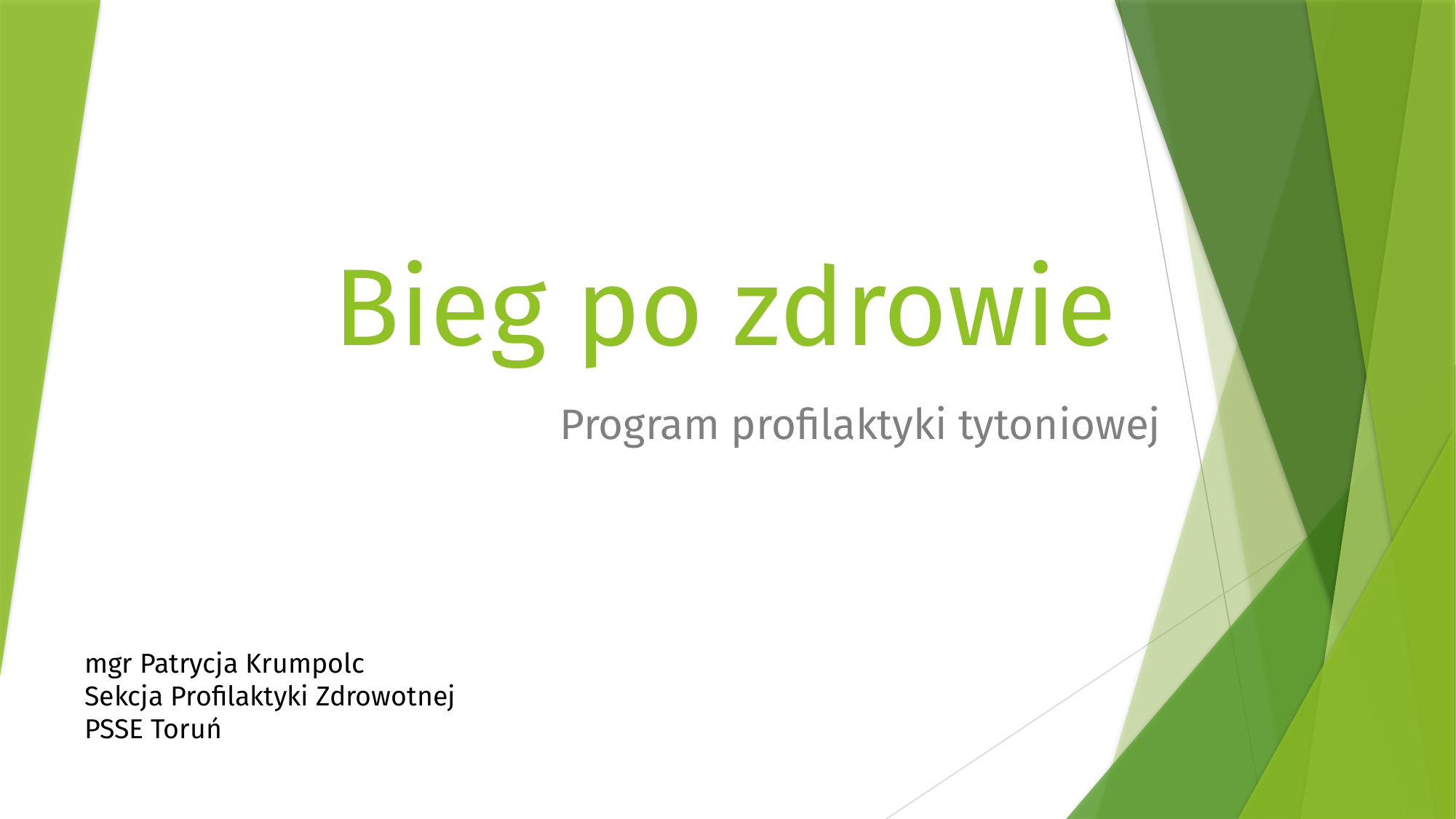

# Bieg po zdrowie
Program profilaktyki tytoniowej
mgr Patrycja Krumpolc
Sekcja Profilaktyki Zdrowotnej
PSSE Toruń